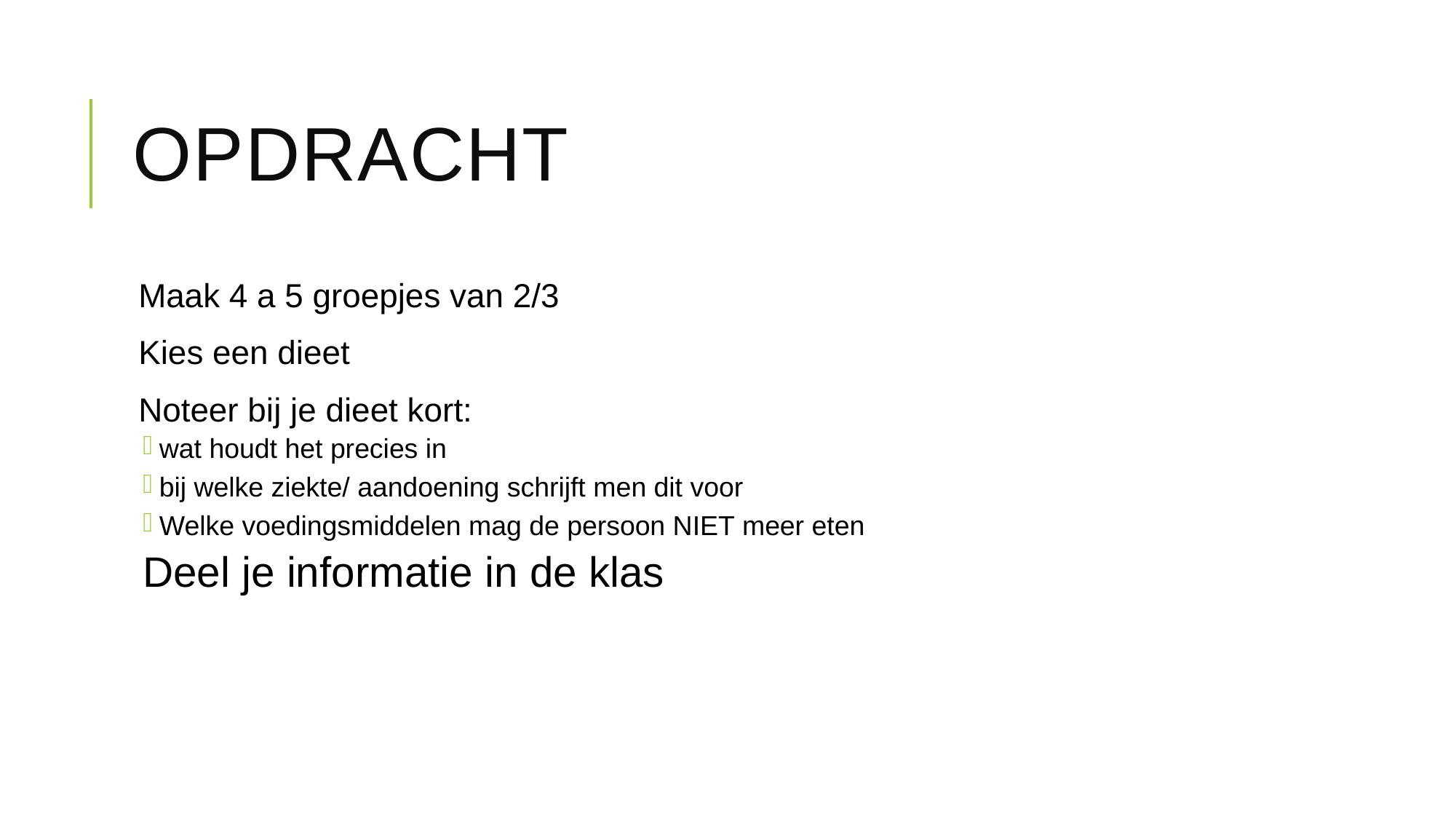

# Opdracht
Maak 4 a 5 groepjes van 2/3
Kies een dieet
Noteer bij je dieet kort:
wat houdt het precies in
bij welke ziekte/ aandoening schrijft men dit voor
Welke voedingsmiddelen mag de persoon NIET meer eten
Deel je informatie in de klas